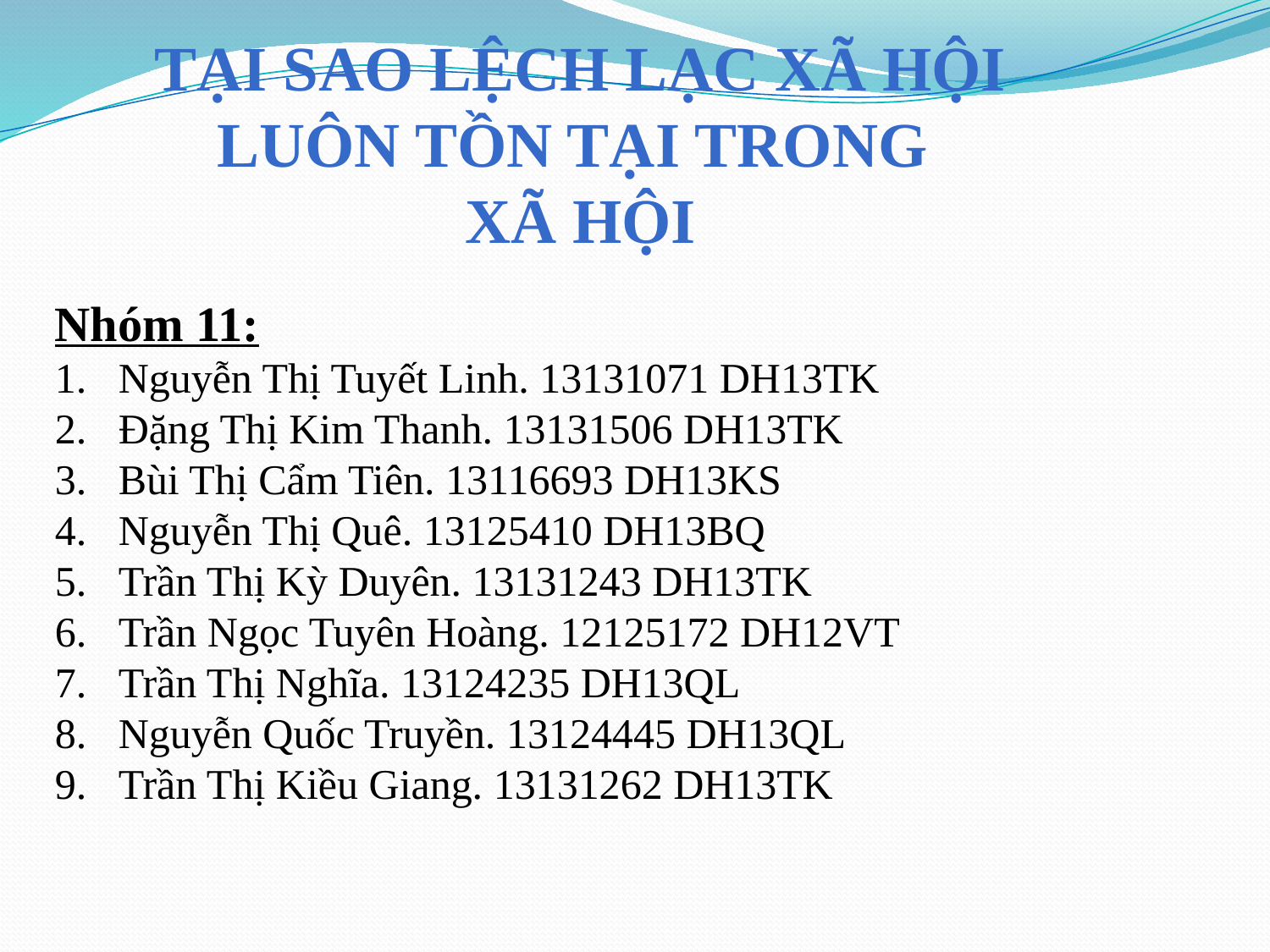

TẠI SAO LỆCH LẠC XÃ HỘI
LUÔN TỒN TẠI TRONG
XÃ HỘI
Nhóm 11:
Nguyễn Thị Tuyết Linh. 13131071 DH13TK
Đặng Thị Kim Thanh. 13131506 DH13TK
Bùi Thị Cẩm Tiên. 13116693 DH13KS
Nguyễn Thị Quê. 13125410 DH13BQ
Trần Thị Kỳ Duyên. 13131243 DH13TK
Trần Ngọc Tuyên Hoàng. 12125172 DH12VT
Trần Thị Nghĩa. 13124235 DH13QL
Nguyễn Quốc Truyền. 13124445 DH13QL
Trần Thị Kiều Giang. 13131262 DH13TK